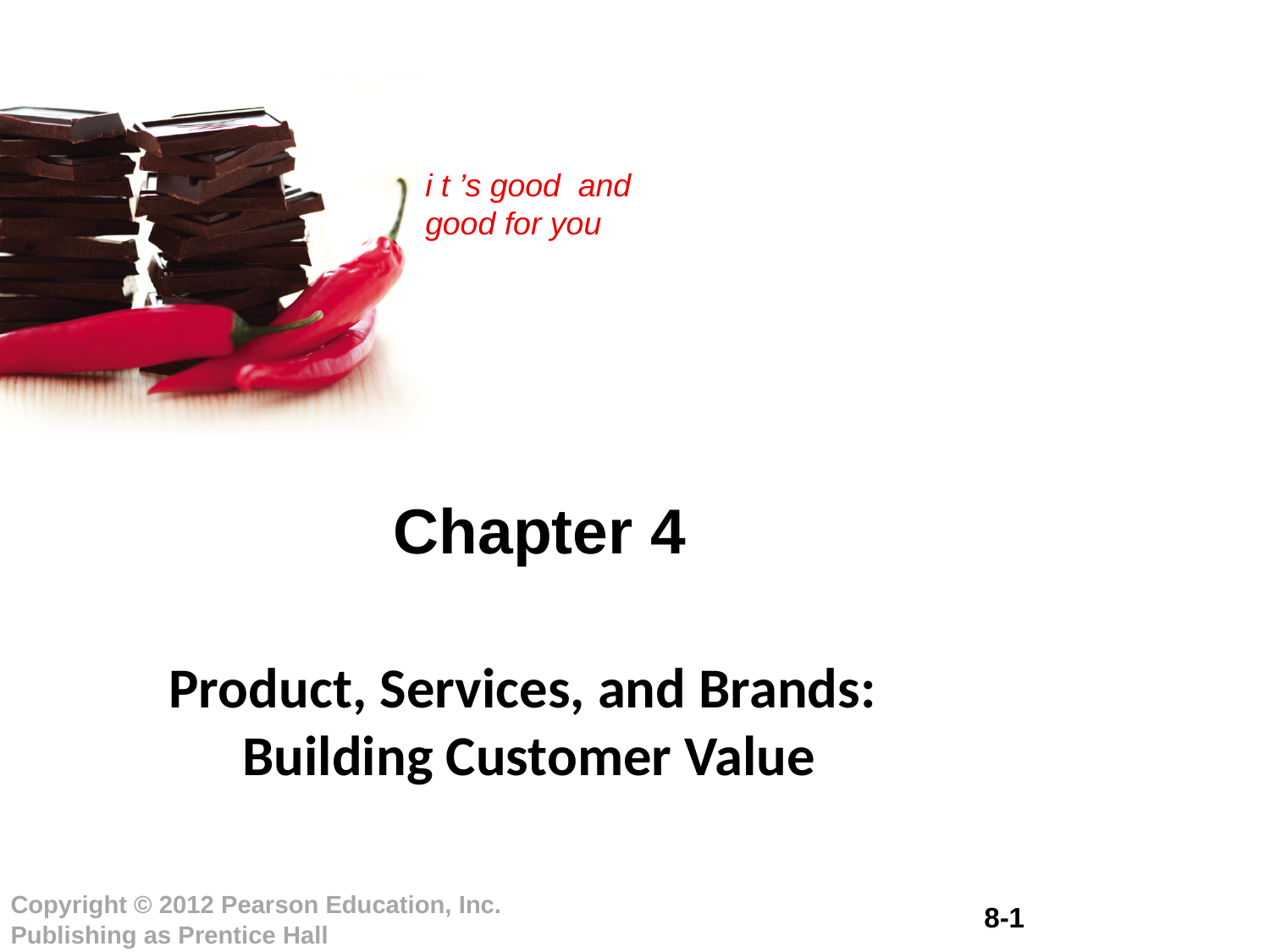

# Chapter 4
Product, Services, and Brands:  Building Customer Value